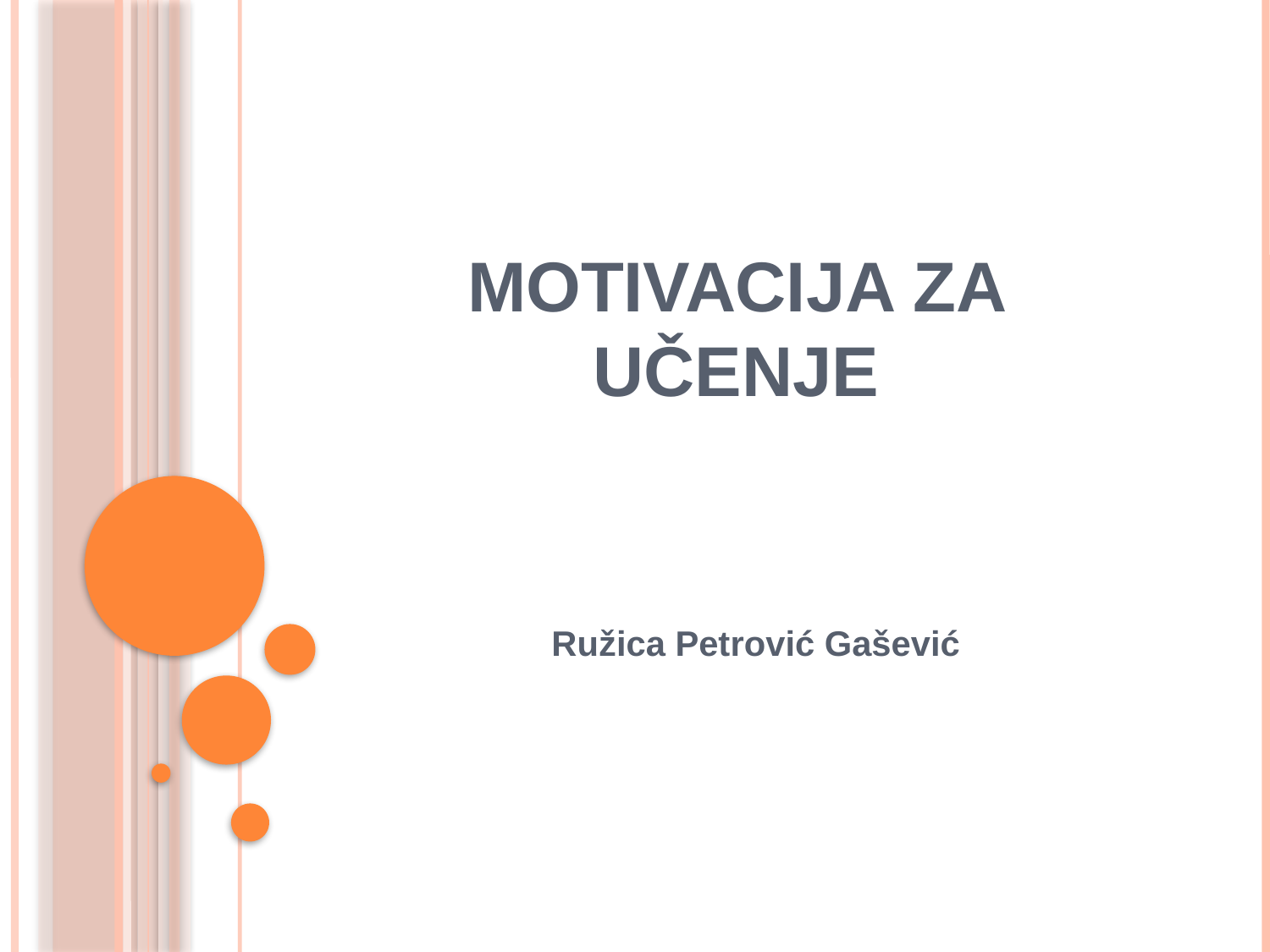

# MOTIVACIJA ZA UČENJE
Ružica Petrović Gašević